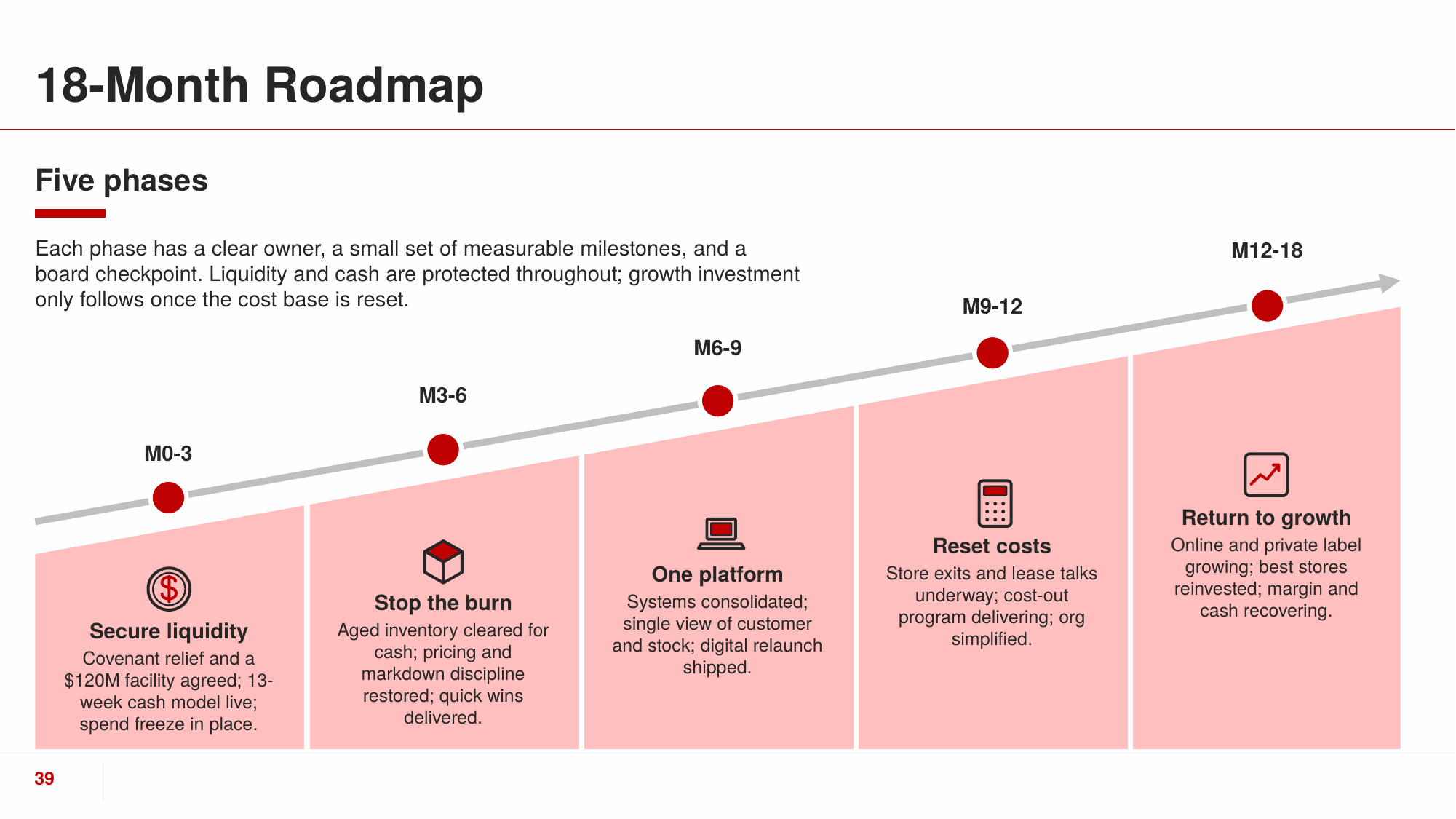

# 18-Month Roadmap
Five phases
M12-18
Each phase has a clear owner, a small set of measurable milestones, and a board checkpoint. Liquidity and cash are protected throughout; growth investment only follows once the cost base is reset.
M9-12

M6-9

M3-6

M0-3

Return to growth

Reset costs

Online and private label growing; best stores reinvested; margin and cash recovering.

One platform
Store exits and lease talks underway; cost-out program delivering; org simplified.
Stop the burn
Systems consolidated; single view of customer and stock; digital relaunch shipped.
Secure liquidity
Aged inventory cleared for cash; pricing and markdown discipline restored; quick wins delivered.
Covenant relief and a $120M facility agreed; 13-week cash model live; spend freeze in place.
39